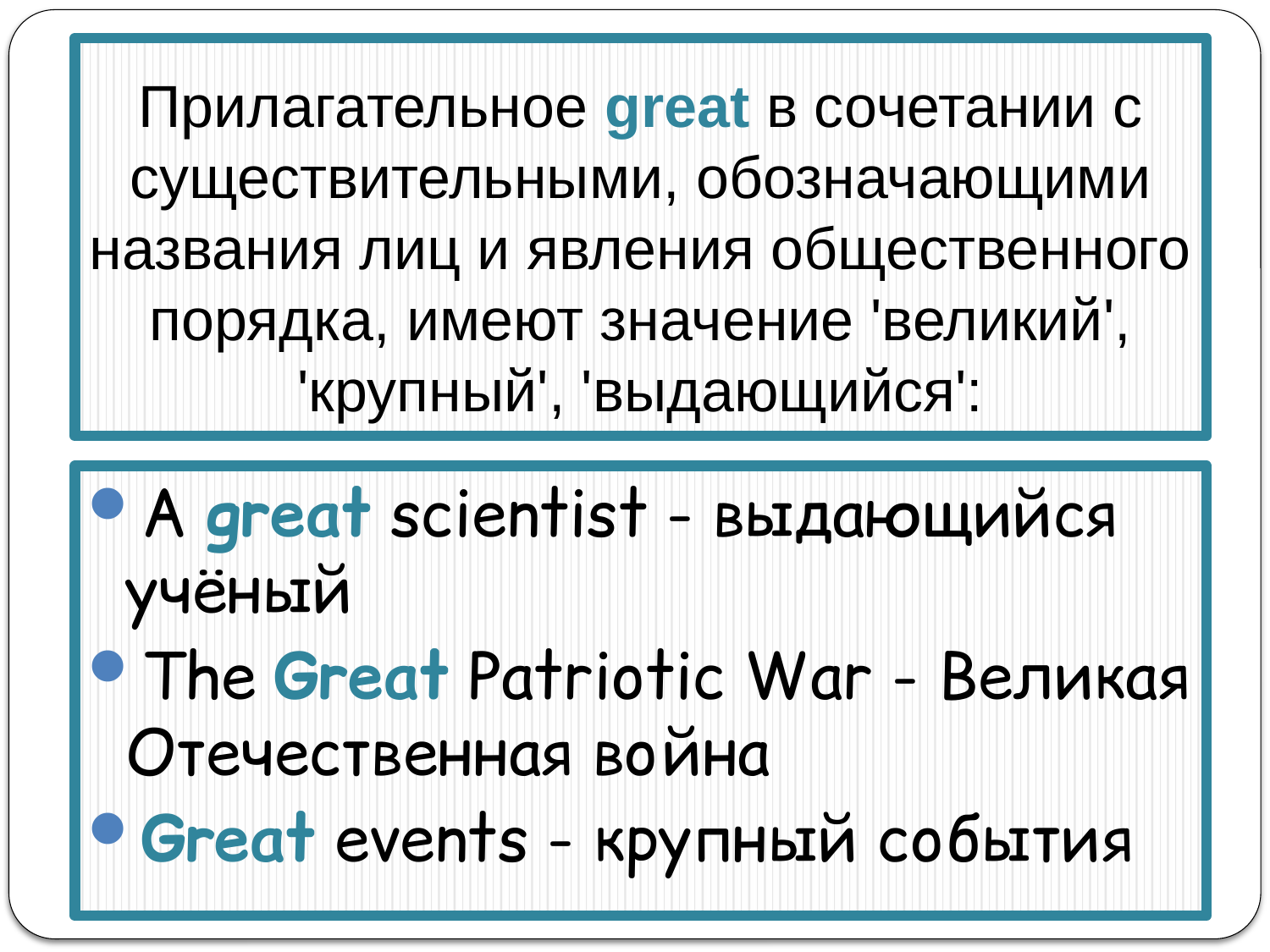

# Прилагательное great в сочетании с существительными, обозначающими названия лиц и явления общественного порядка, имеют значение 'великий', 'крупный', 'выдающийся':
A great scientist - выдающийся учёный
The Great Patriotic War - Великая Отечественная война
Great events - крупный события